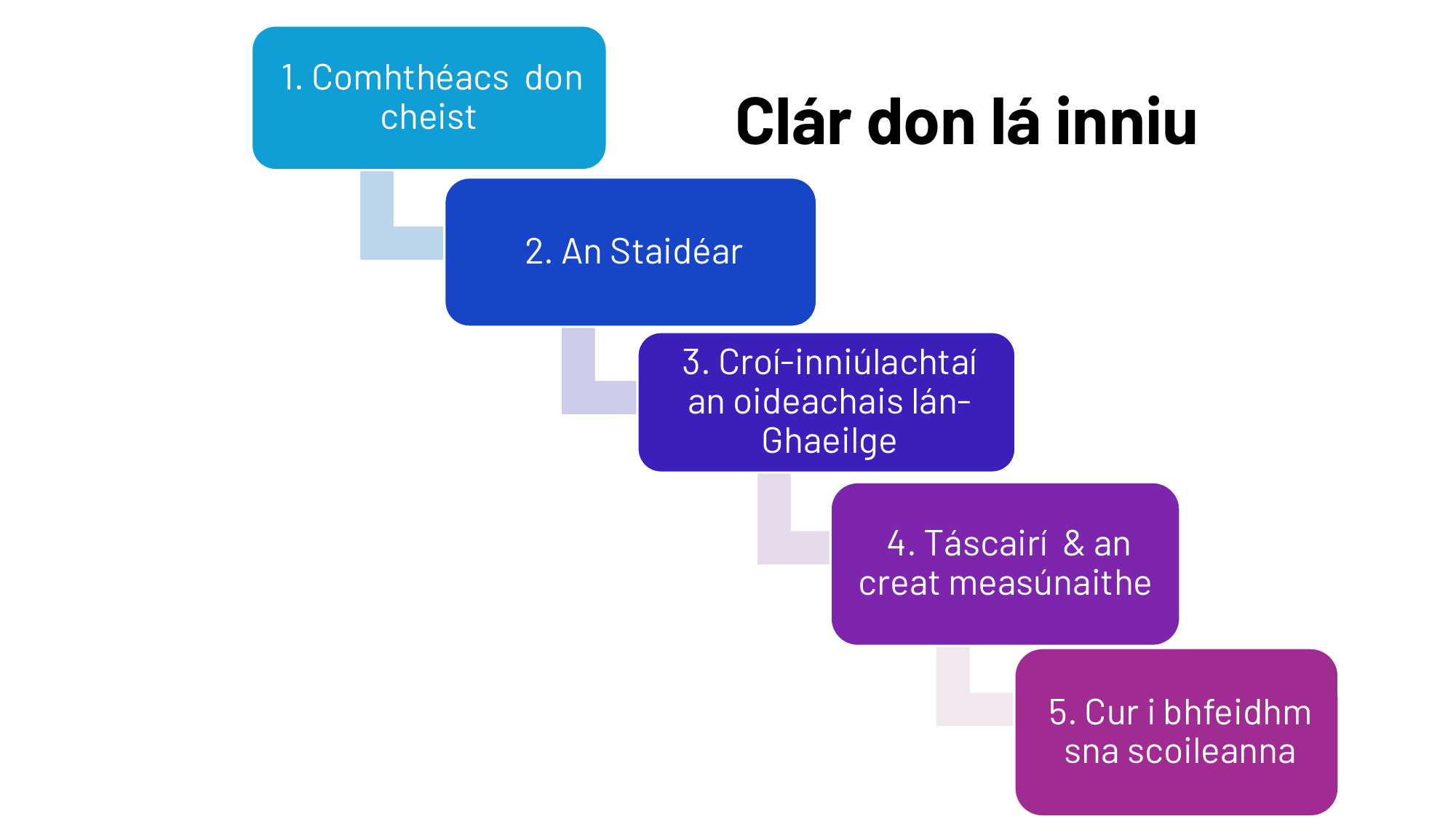

1. Comhthéacs  don cheist
2. An Staidéar
3. Croí-inniúlachtaí an oideachais lán-Ghaeilge
4. Táscairí  & an creat measúnaithe
5. Cur i bhfeidhm sna scoileanna
# Clár don lá inniu